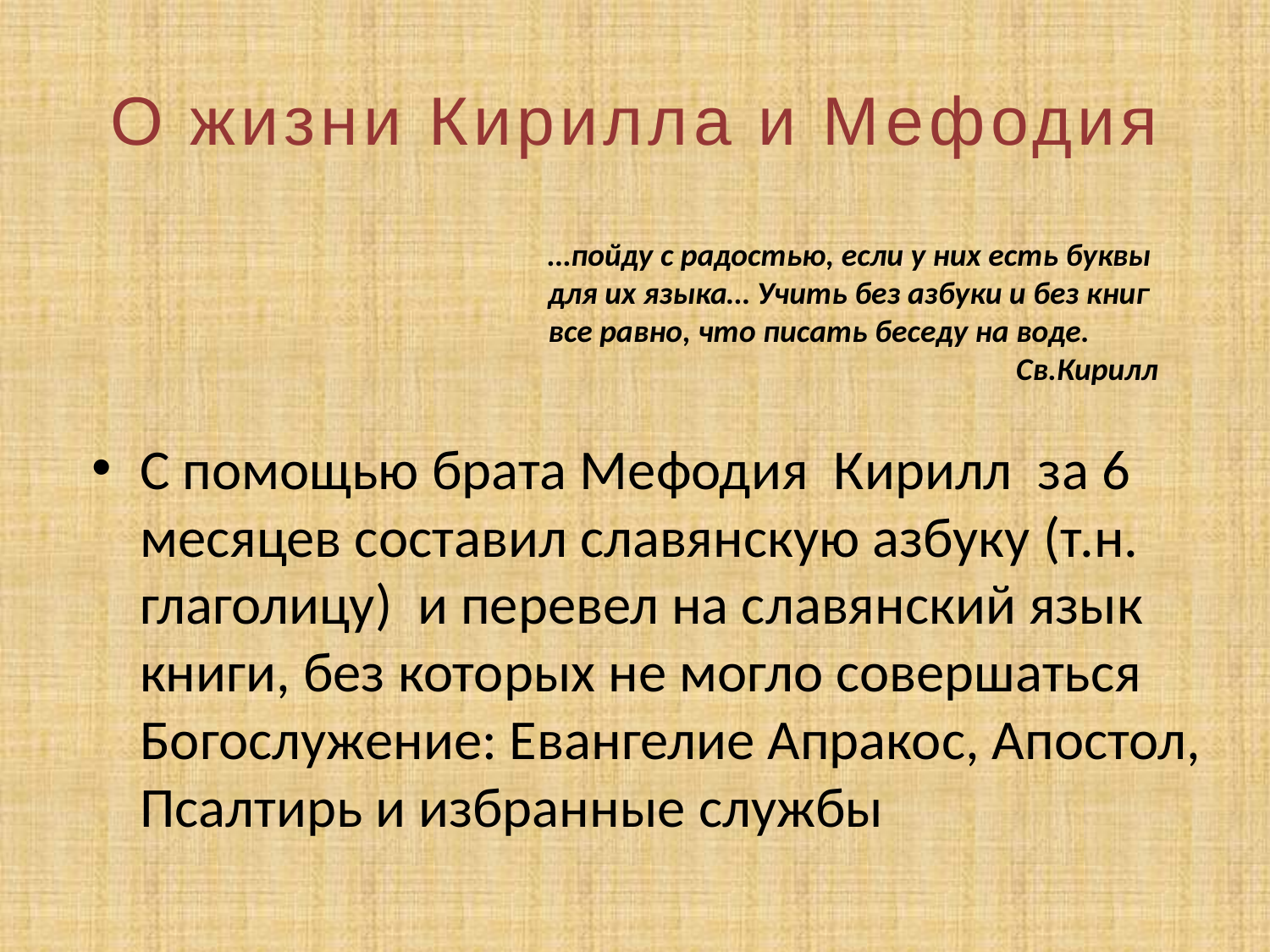

# О жизни Кирилла и Мефодия
…пойду с радостью, если у них есть буквы для их языка… Учить без азбуки и без книг все равно, что писать беседу на воде.
Св.Кирилл
С помощью брата Мефодия  Кирилл  за 6 месяцев составил славянскую азбуку (т.н. глаголицу)  и перевел на славянский язык книги, без которых не могло совершаться Богослужение: Евангелие Апракос, Апостол, Псалтирь и избранные службы